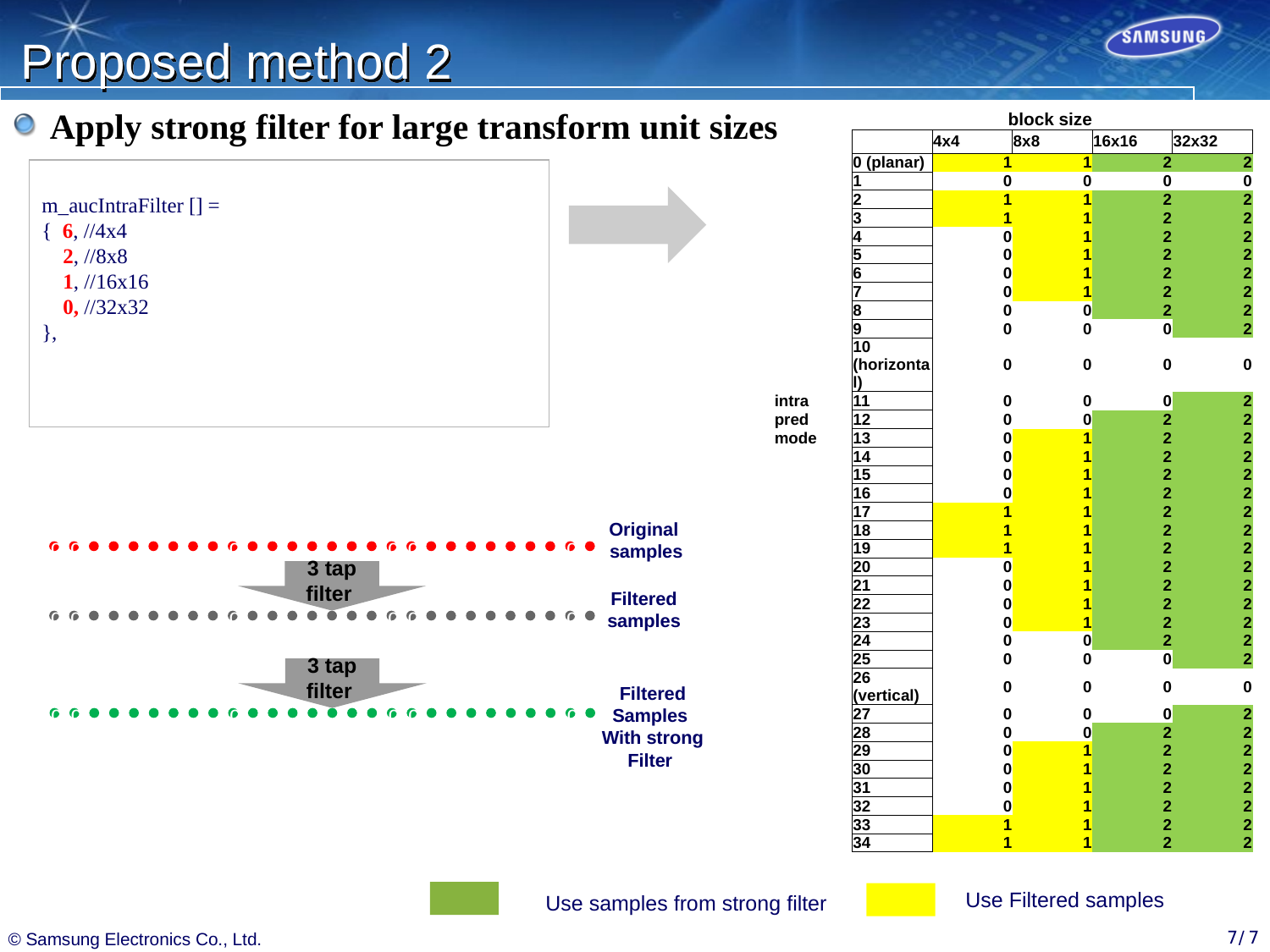

# Proposed method 2
Apply strong filter for large transform unit sizes

|  | block size |  |  |  |  |
| --- | --- | --- | --- | --- | --- |
|  |  | 4x4 | 8x8 | 16x16 | 32x32 |
|  | 0 (planar) | 1 | 1 | 2 | 2 |
|  | 1 | 0 | 0 | 0 | 0 |
|  | 2 | 1 | 1 | 2 | 2 |
|  | 3 | 1 | 1 | 2 | 2 |
|  | 4 | 0 | 1 | 2 | 2 |
|  | 5 | 0 | 1 | 2 | 2 |
|  | 6 | 0 | 1 | 2 | 2 |
|  | 7 | 0 | 1 | 2 | 2 |
|  | 8 | 0 | 0 | 2 | 2 |
|  | 9 | 0 | 0 | 0 | 2 |
|  | 10 (horizontal) | 0 | 0 | 0 | 0 |
| intra | 11 | 0 | 0 | 0 | 2 |
| pred | 12 | 0 | 0 | 2 | 2 |
| mode | 13 | 0 | 1 | 2 | 2 |
|  | 14 | 0 | 1 | 2 | 2 |
|  | 15 | 0 | 1 | 2 | 2 |
|  | 16 | 0 | 1 | 2 | 2 |
|  | 17 | 1 | 1 | 2 | 2 |
|  | 18 | 1 | 1 | 2 | 2 |
|  | 19 | 1 | 1 | 2 | 2 |
|  | 20 | 0 | 1 | 2 | 2 |
|  | 21 | 0 | 1 | 2 | 2 |
|  | 22 | 0 | 1 | 2 | 2 |
|  | 23 | 0 | 1 | 2 | 2 |
|  | 24 | 0 | 0 | 2 | 2 |
|  | 25 | 0 | 0 | 0 | 2 |
|  | 26 (vertical) | 0 | 0 | 0 | 0 |
|  | 27 | 0 | 0 | 0 | 2 |
|  | 28 | 0 | 0 | 2 | 2 |
|  | 29 | 0 | 1 | 2 | 2 |
|  | 30 | 0 | 1 | 2 | 2 |
|  | 31 | 0 | 1 | 2 | 2 |
|  | 32 | 0 | 1 | 2 | 2 |
|  | 33 | 1 | 1 | 2 | 2 |
|  | 34 | 1 | 1 | 2 | 2 |

m_aucIntraFilter [] =
{  6, //4x4
    2, //8x8
    1, //16x16
    0, //32x32
},

Original
samples
c
c

c

c
c

c

3 tap filter
Filtered
samples
c
c

c

c
c

c

3 tap filter
Filtered
Samples
With strong
Filter
c
c

c

c
c

c

Use Filtered samples

Use samples from strong filter